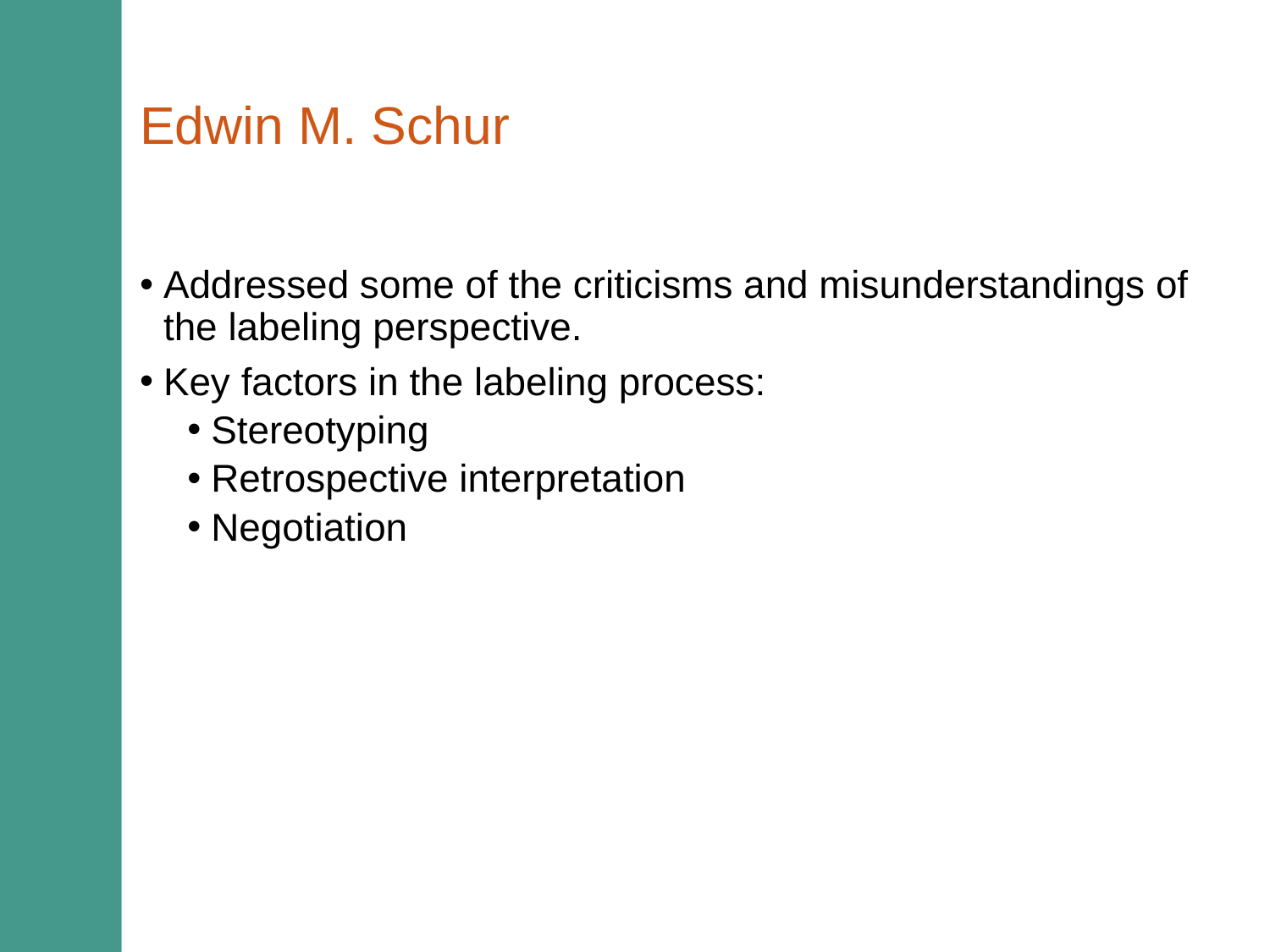

# Edwin M. Schur
Addressed some of the criticisms and misunderstandings of the labeling perspective.
Key factors in the labeling process:
Stereotyping
Retrospective interpretation
Negotiation